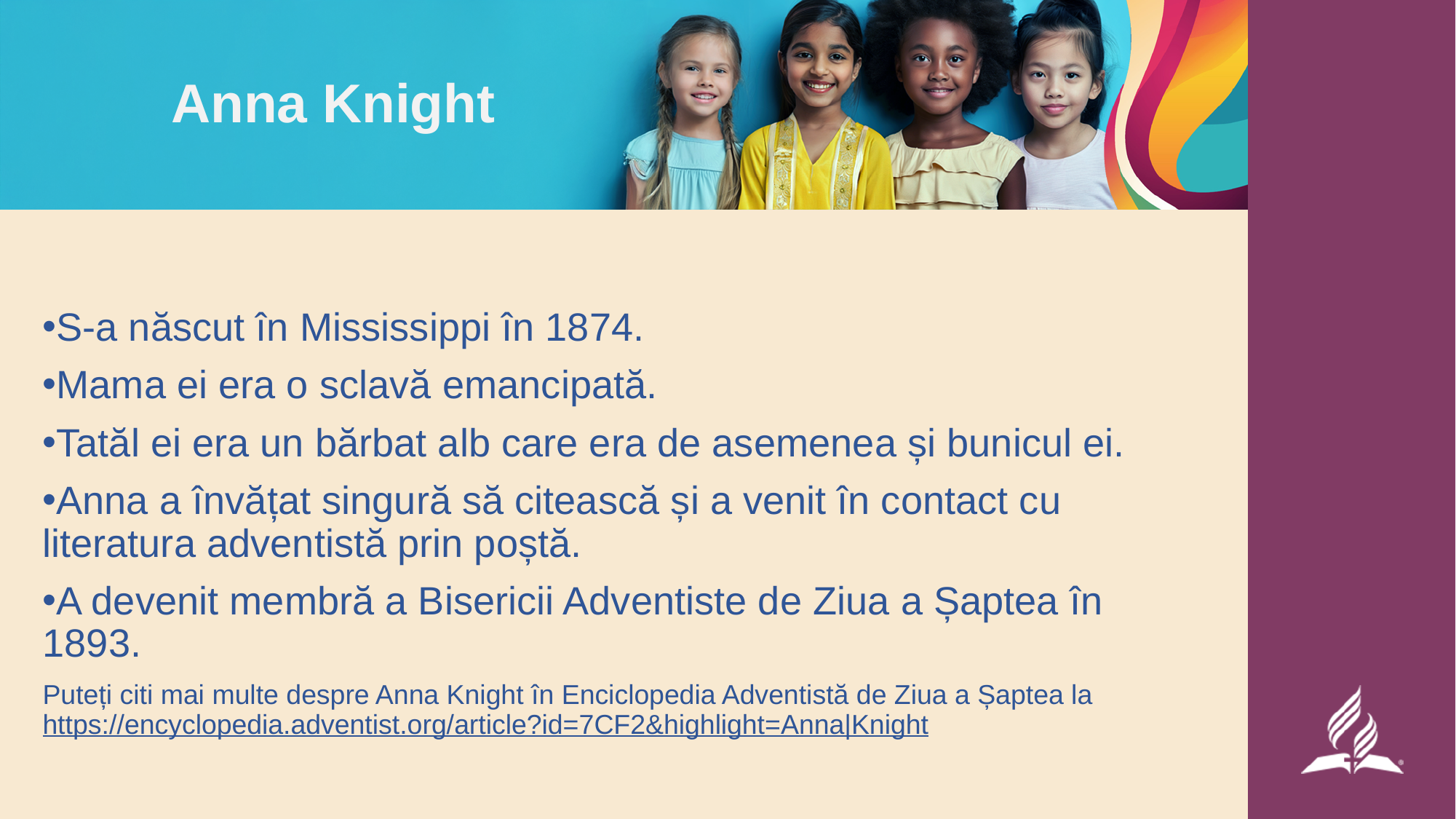

# Anna Knight

S-a născut în Mississippi în 1874.
Mama ei era o sclavă emancipată.
Tatăl ei era un bărbat alb care era de asemenea și bunicul ei.
Anna a învățat singură să citească și a venit în contact cu literatura adventistă prin poștă.
A devenit membră a Bisericii Adventiste de Ziua a Șaptea în 1893.
Puteți citi mai multe despre Anna Knight în Enciclopedia Adventistă de Ziua a Șaptea la https://encyclopedia.adventist.org/article?id=7CF2&highlight=Anna|Knight